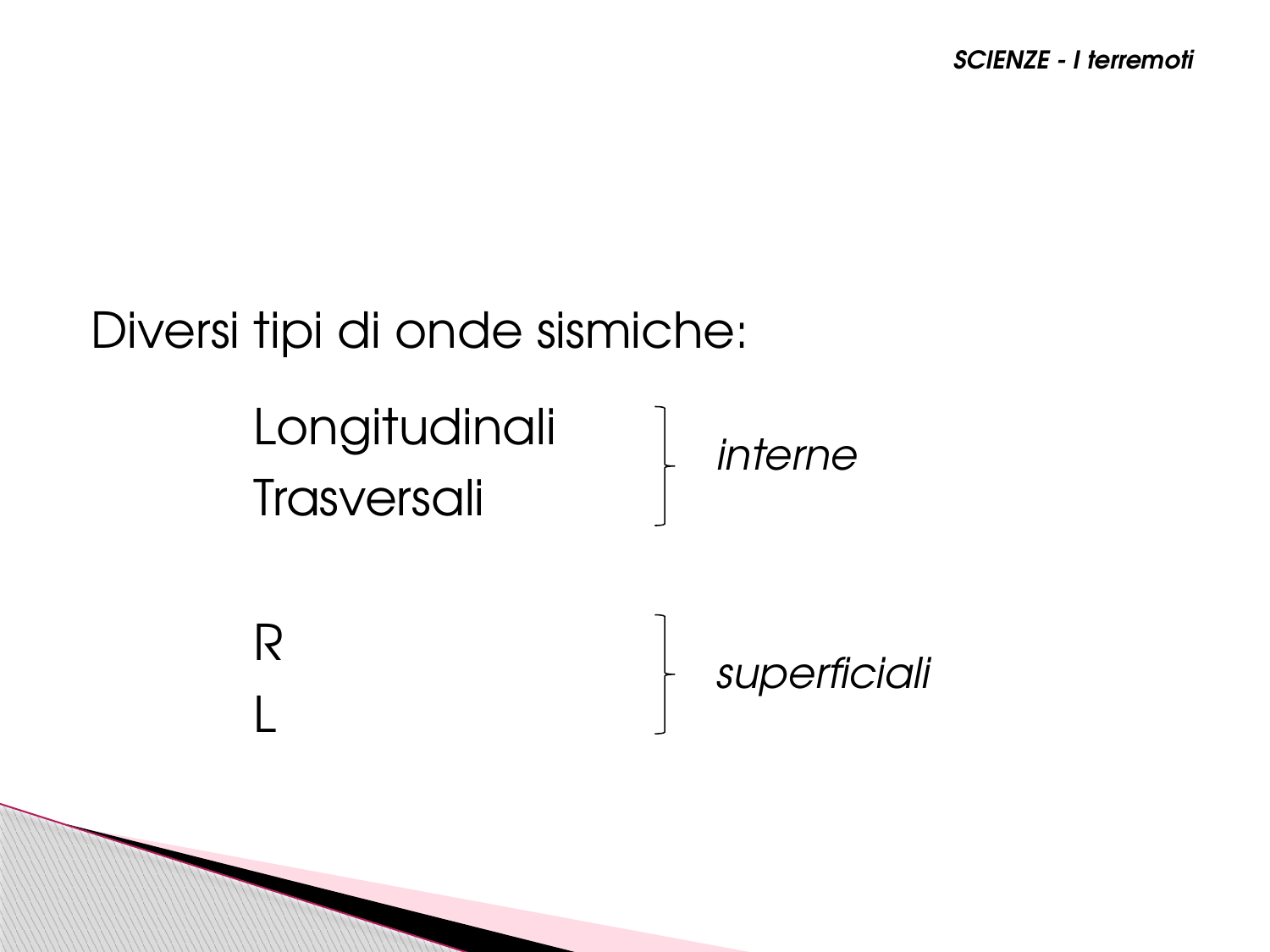

# SCIENZE - I terremoti

Diversi tipi di onde sismiche:
		Longitudinali
		Trasversali

		R
		L

interne

superficiali